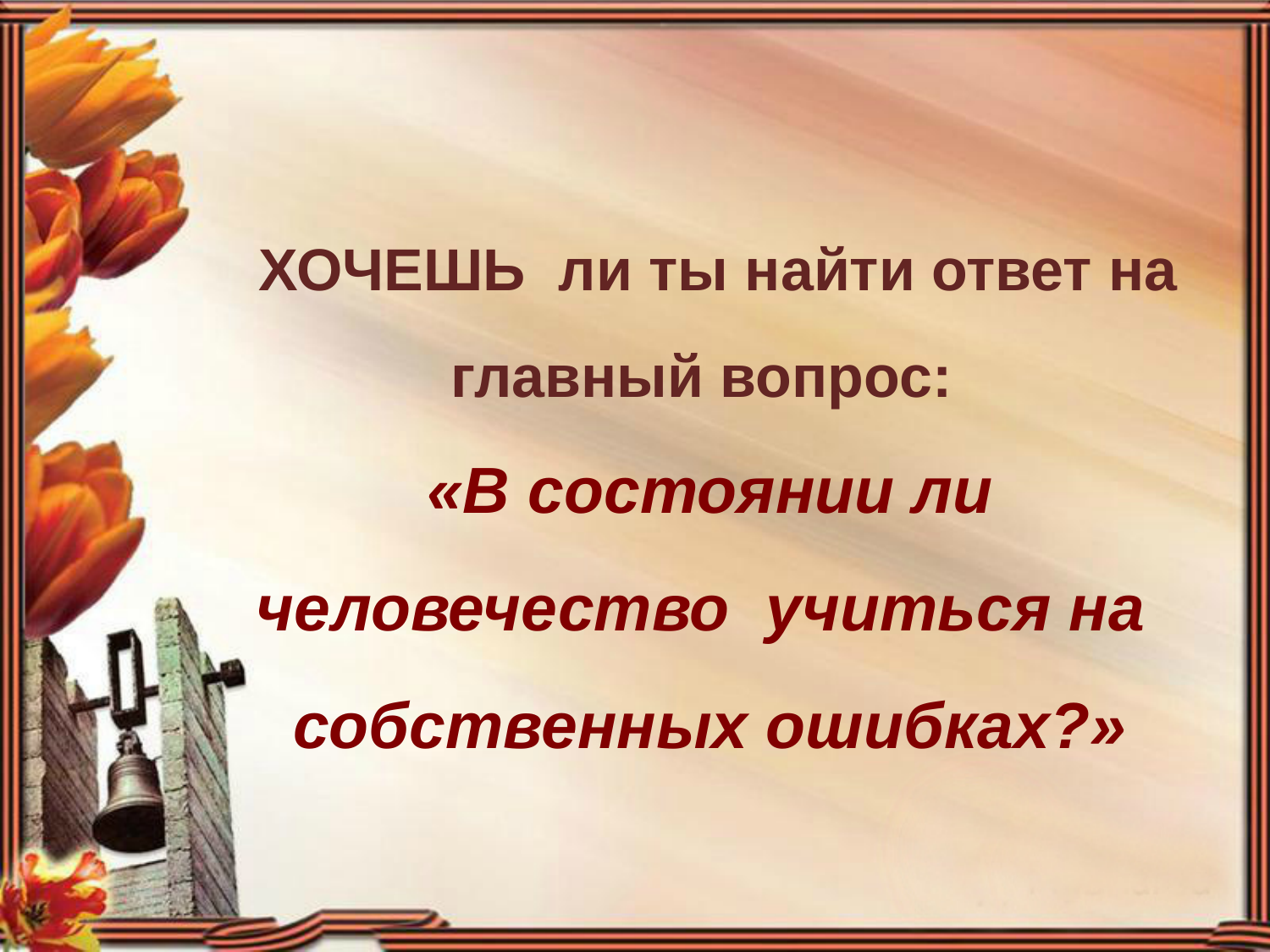

# ХОЧЕШЬ  ли ты найти ответ на главный вопрос: «В состоянии ли человечество  учиться на  собственных ошибках?»